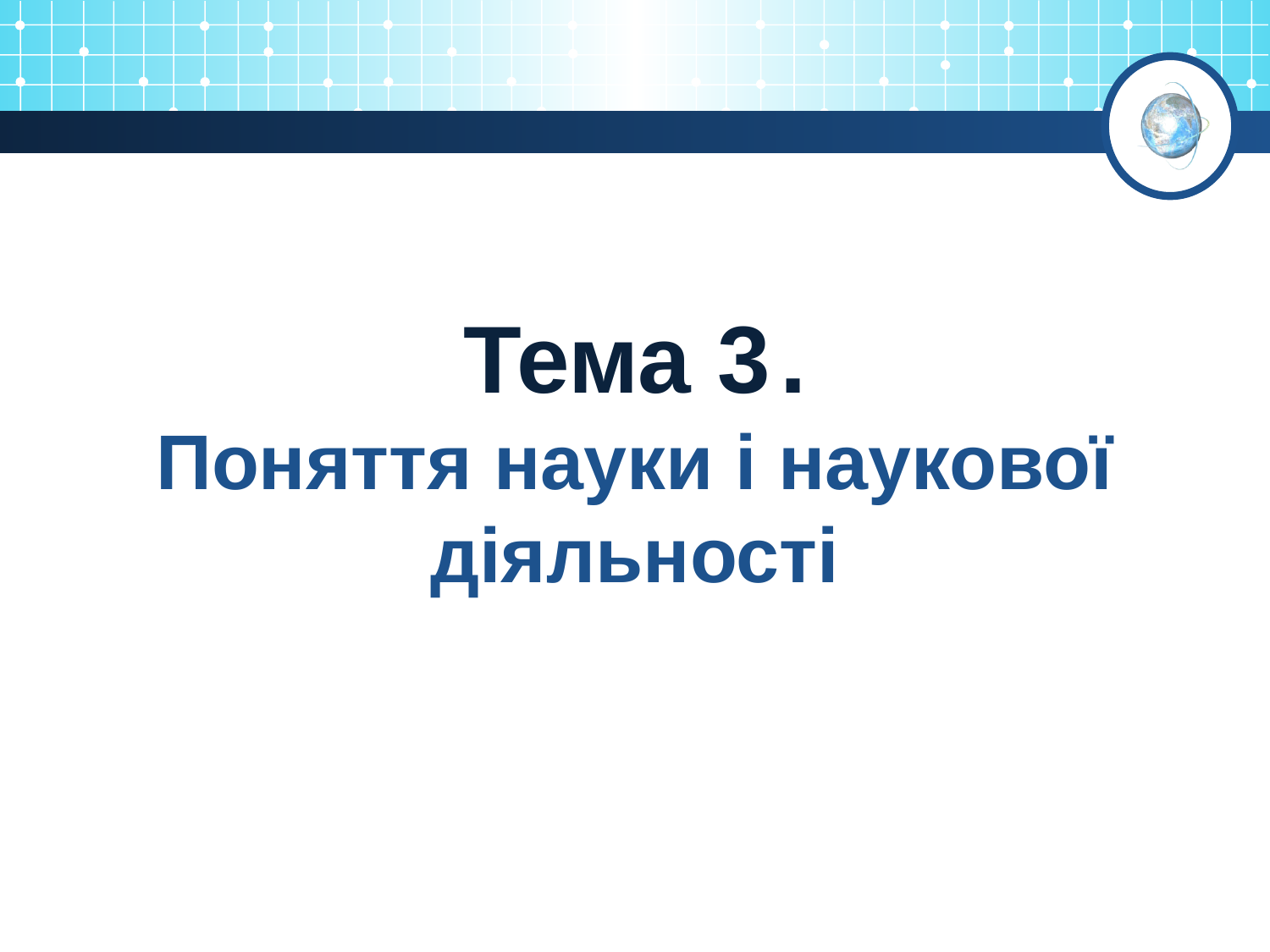

# Тема 3. Поняття науки і наукової діяльності